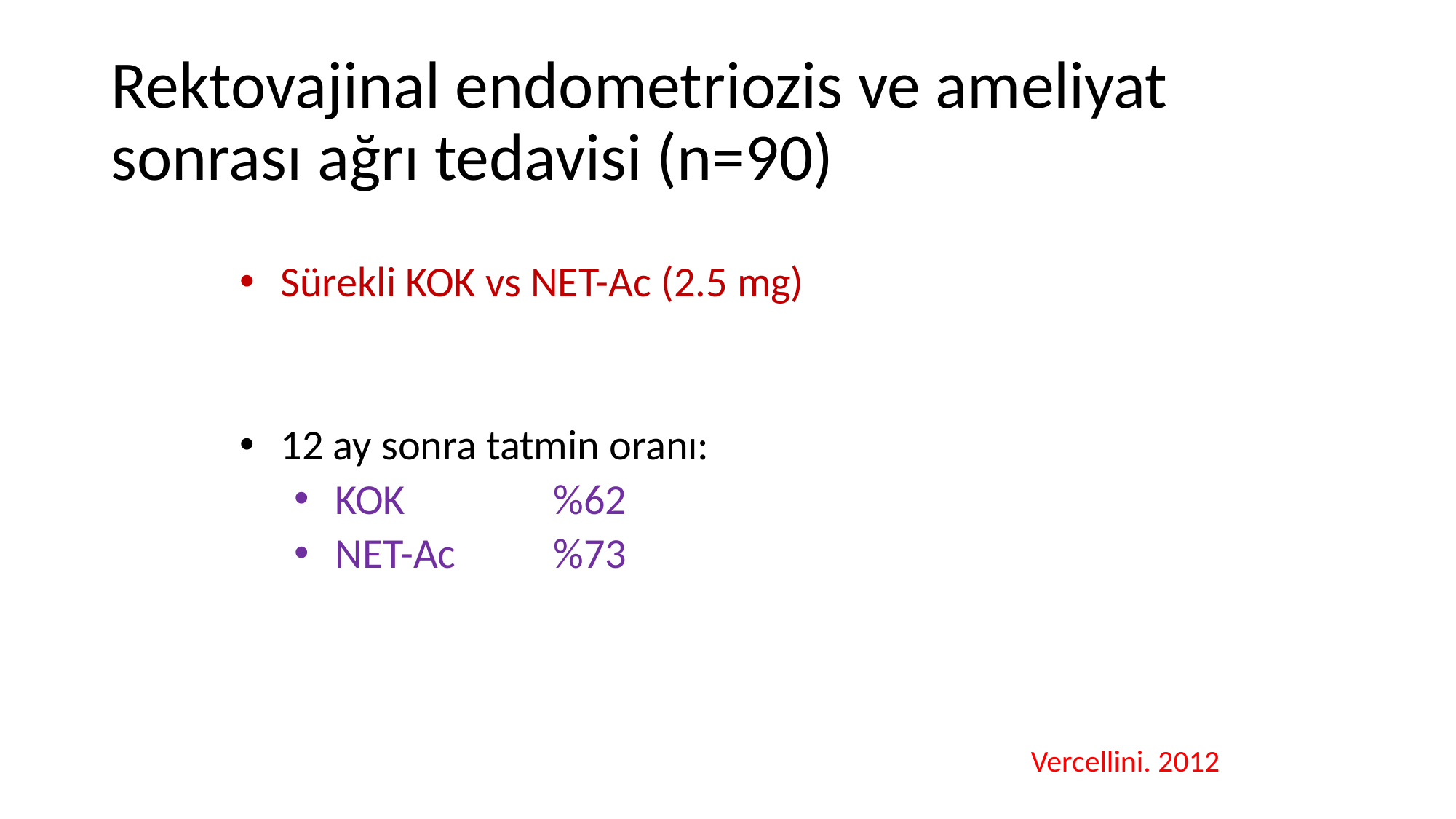

# Rektovajinal endometriozis ve ameliyat sonrası ağrı tedavisi (n=90)
Sürekli KOK vs NET-Ac (2.5 mg)

12 ay sonra tatmin oranı:
KOK		%62
NET-Ac 	%73

Vercellini. 2012